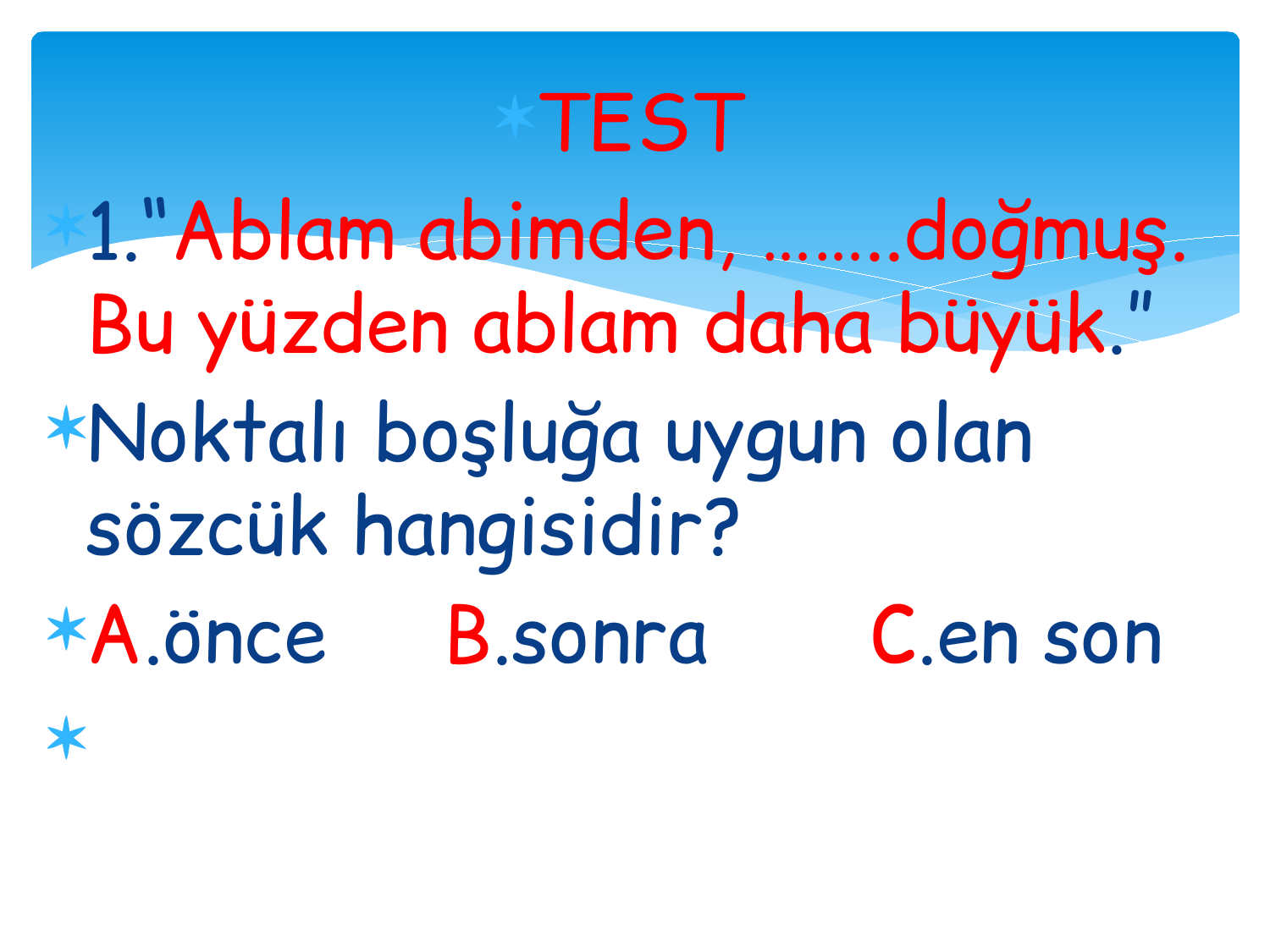

TEST
1.“Ablam abimden, ……..doğmuş. Bu yüzden ablam daha büyük.”
Noktalı boşluğa uygun olan sözcük hangisidir?
A.önce     B.sonra       C.en son